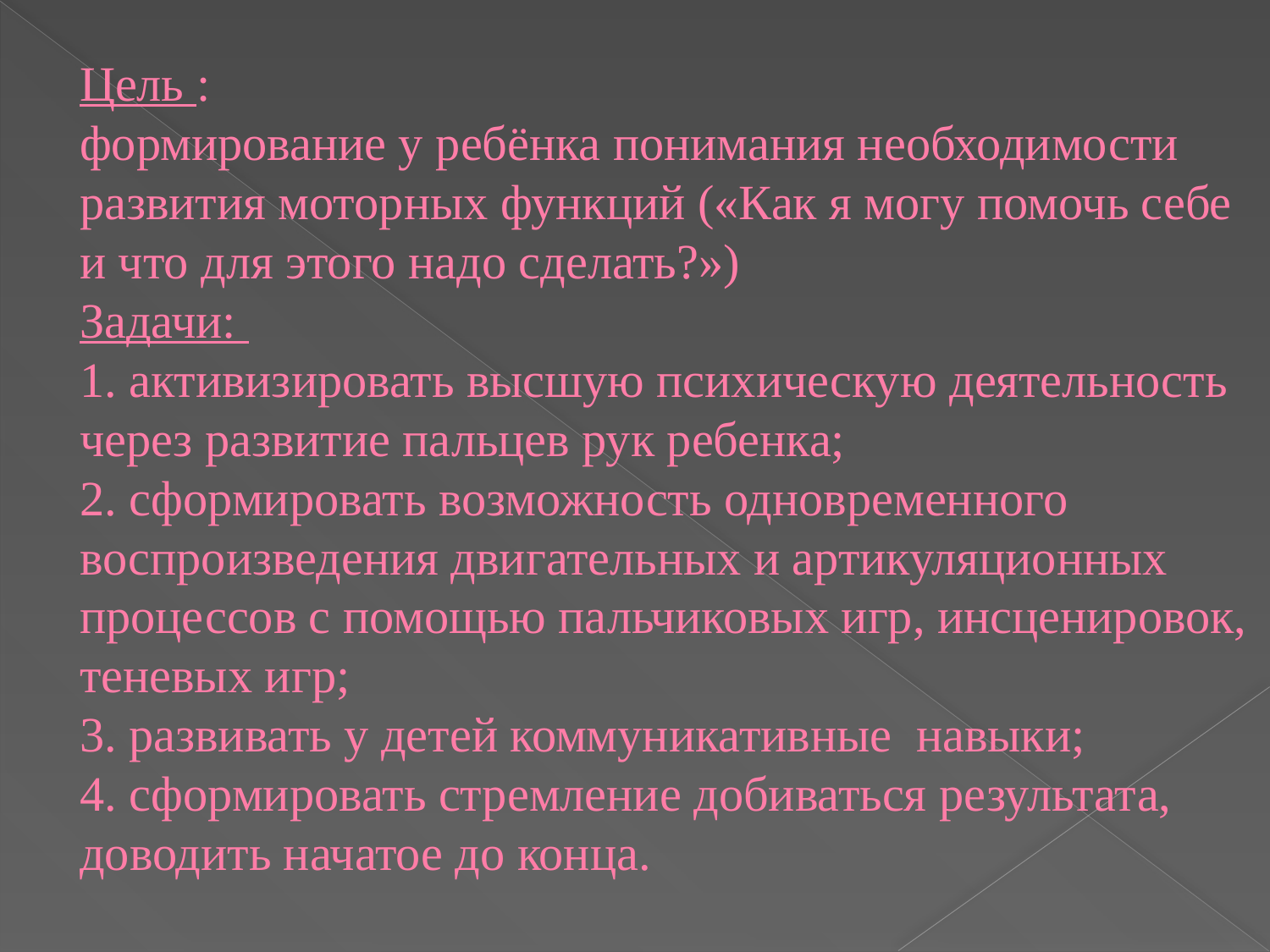

# Цель : формирование у ребёнка понимания необходимости развития моторных функций («Как я могу помочь себе и что для этого надо сделать?») Задачи: 1. активизировать высшую психическую деятельность через развитие пальцев рук ребенка; 2. сформировать возможность одновременного воспроизведения двигательных и артикуляционных процессов с помощью пальчиковых игр, инсценировок, теневых игр; 3. развивать у детей коммуникативные  навыки; 4. сформировать стремление добиваться результата, доводить начатое до конца.